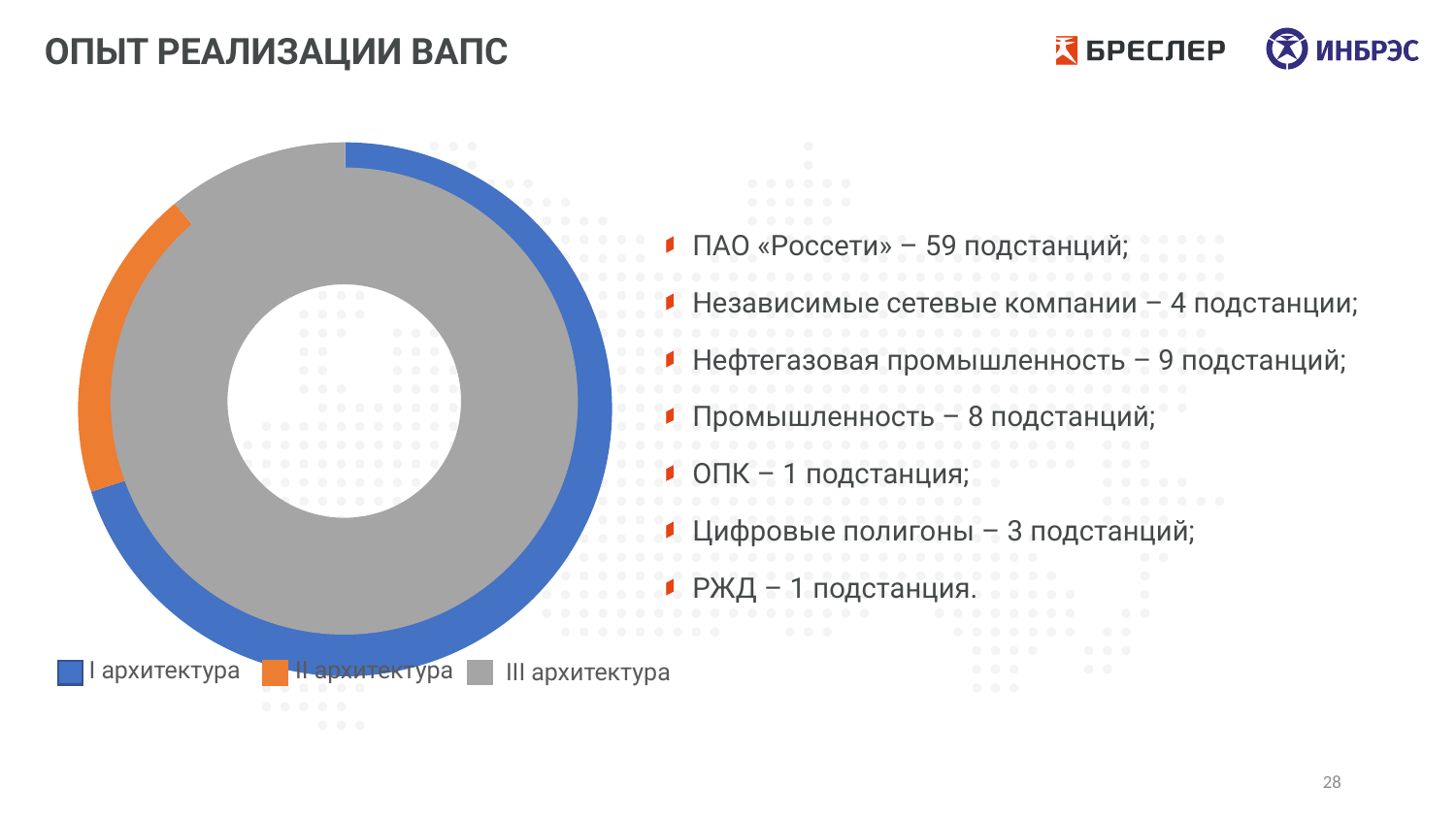

# ОПЫТ РЕАЛИЗАЦИИ ВАПС

### Chart

| Category | Кол-во ПС |
|---|---|
| I архитектура | 70.0 |
| II архитектура | 19.0 |
| III архитектура | 11.0 |

### Chart

| Category |  |
|---|---|
ПАО «Россети» – 59 подстанций;
Независимые сетевые компании – 4 подстанции;
Нефтегазовая промышленность – 9 подстанций;
Промышленность – 8 подстанций;
ОПК – 1 подстанция;
Цифровые полигоны – 3 подстанций;
РЖД – 1 подстанция.

I архитектура
II архитектура
III архитектура

28